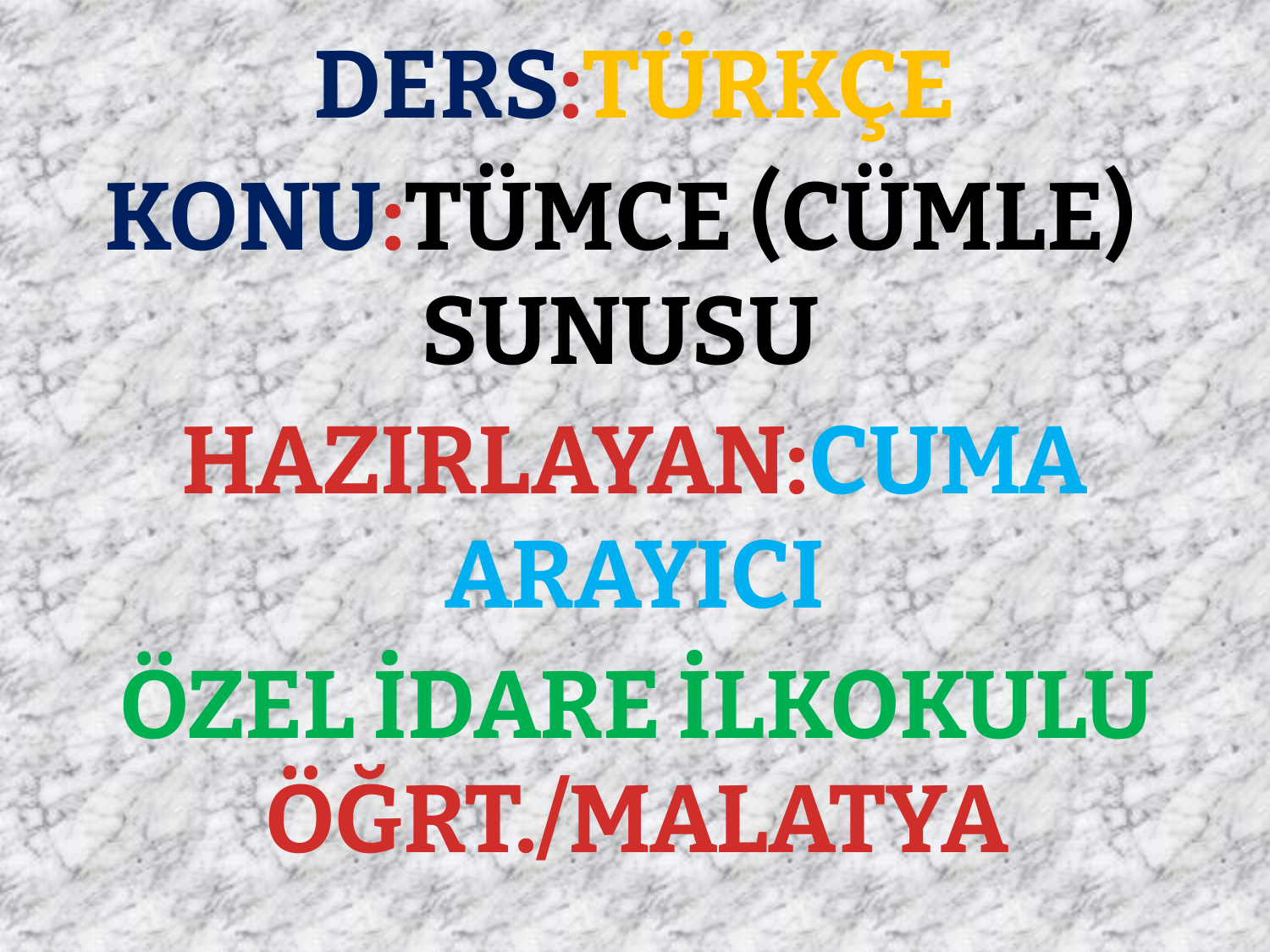

DERS:TÜRKÇE
KONU:TÜMCE (CÜMLE) SUNUSU
HAZIRLAYAN:CUMA ARAYICI
ÖZEL İDARE İLKOKULU ÖĞRT./MALATYA